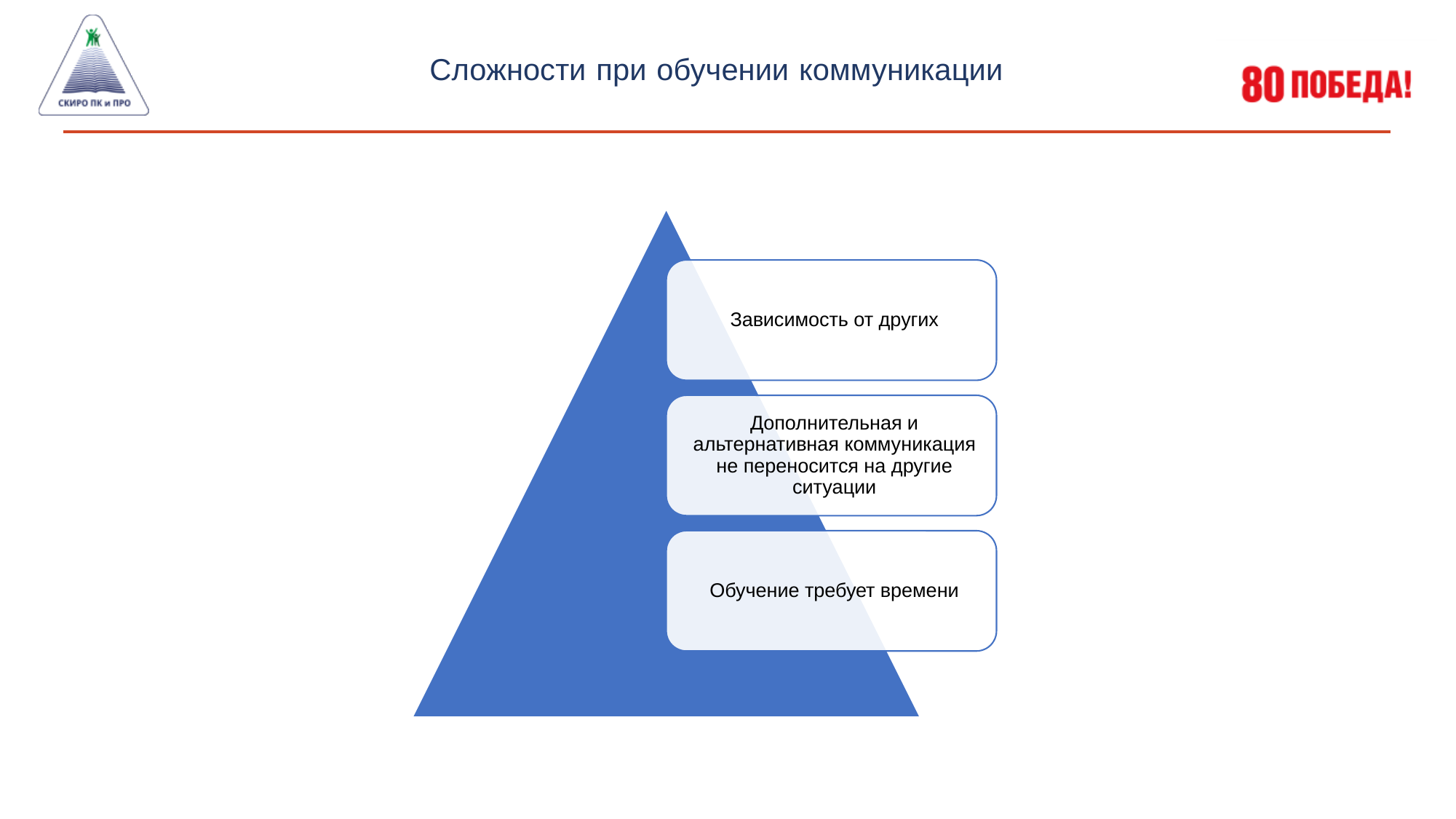

Сложности при обучении коммуникации
Зависимость от других
Дополнительная и альтернативная коммуникация не переносится на другие ситуации
Обучение требует времени